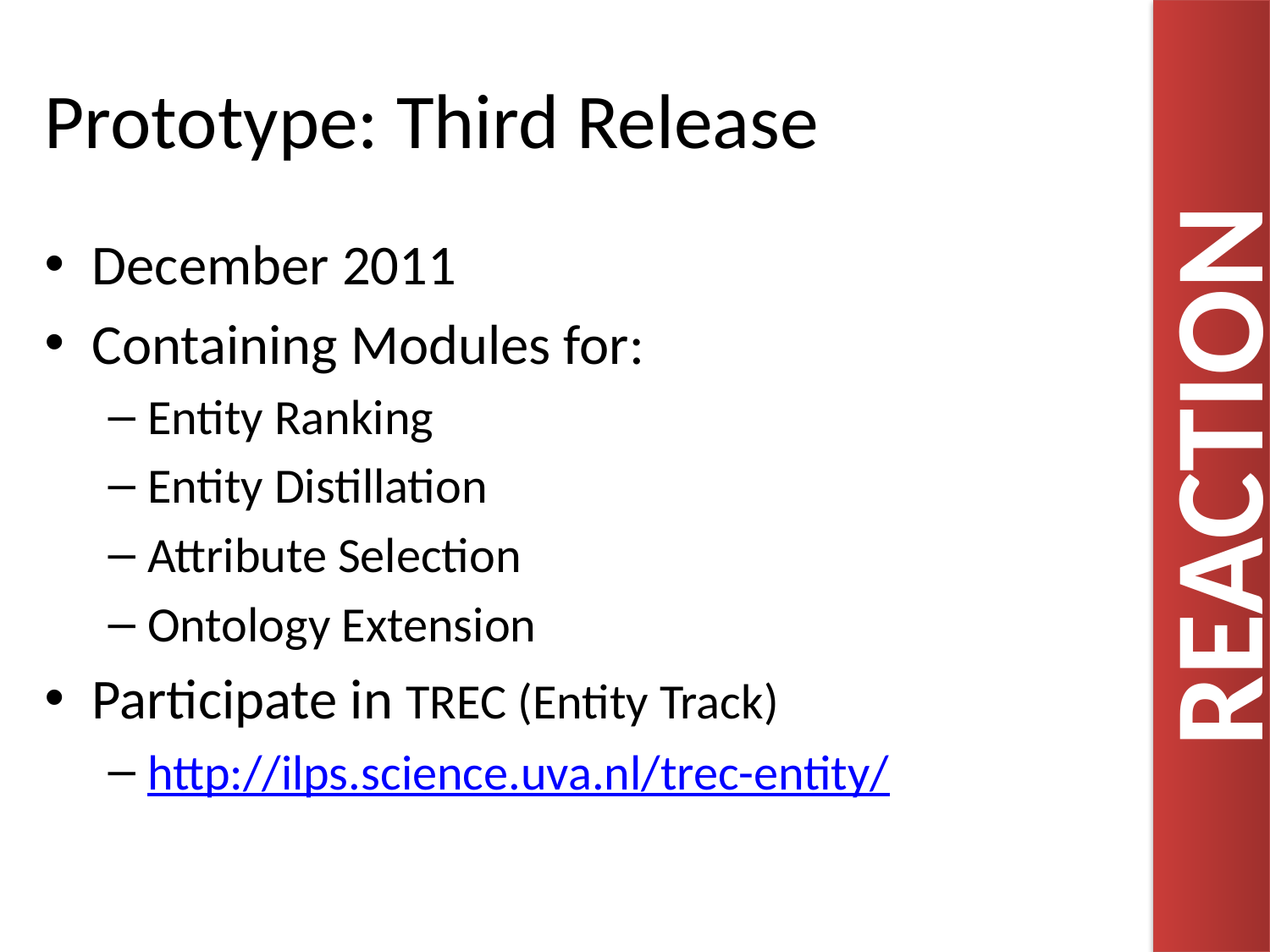

# Prototype: Third Release
December 2011
Containing Modules for:
Entity Ranking
Entity Distillation
Attribute Selection
Ontology Extension
Participate in TREC (Entity Track)
http://ilps.science.uva.nl/trec-entity/